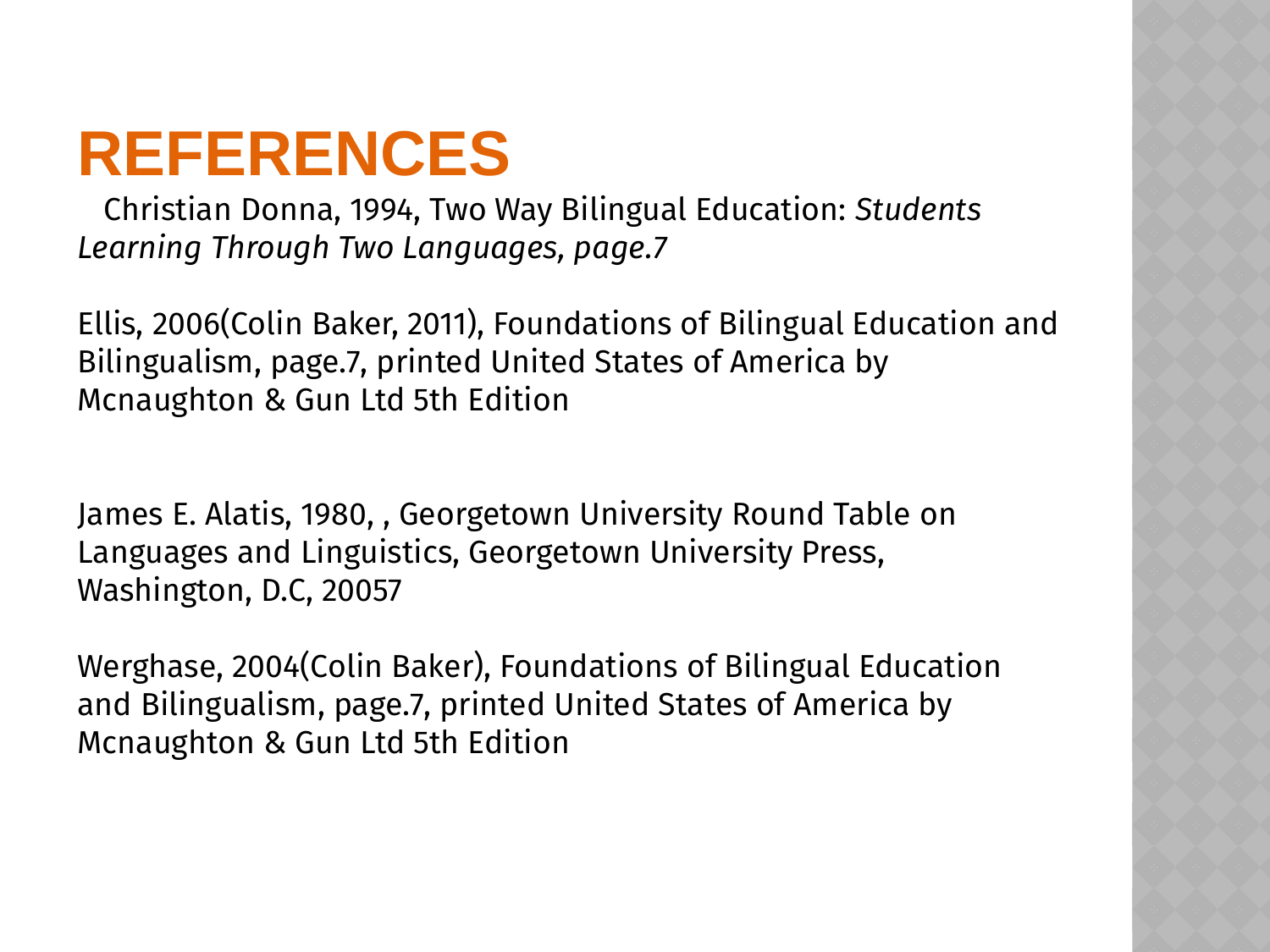

REFERENCES
   Christian Donna, 1994, Two Way Bilingual Education: Students Learning Through Two Languages, page.7

Ellis, 2006(Colin Baker, 2011), Foundations of Bilingual Education and Bilingualism, page.7, printed United States of America by Mcnaughton & Gun Ltd 5th Edition

James E. Alatis, 1980, , Georgetown University Round Table on Languages and Linguistics, Georgetown University Press, Washington, D.C, 20057

Werghase, 2004(Colin Baker), Foundations of Bilingual Education and Bilingualism, page.7, printed United States of America by Mcnaughton & Gun Ltd 5th Edition